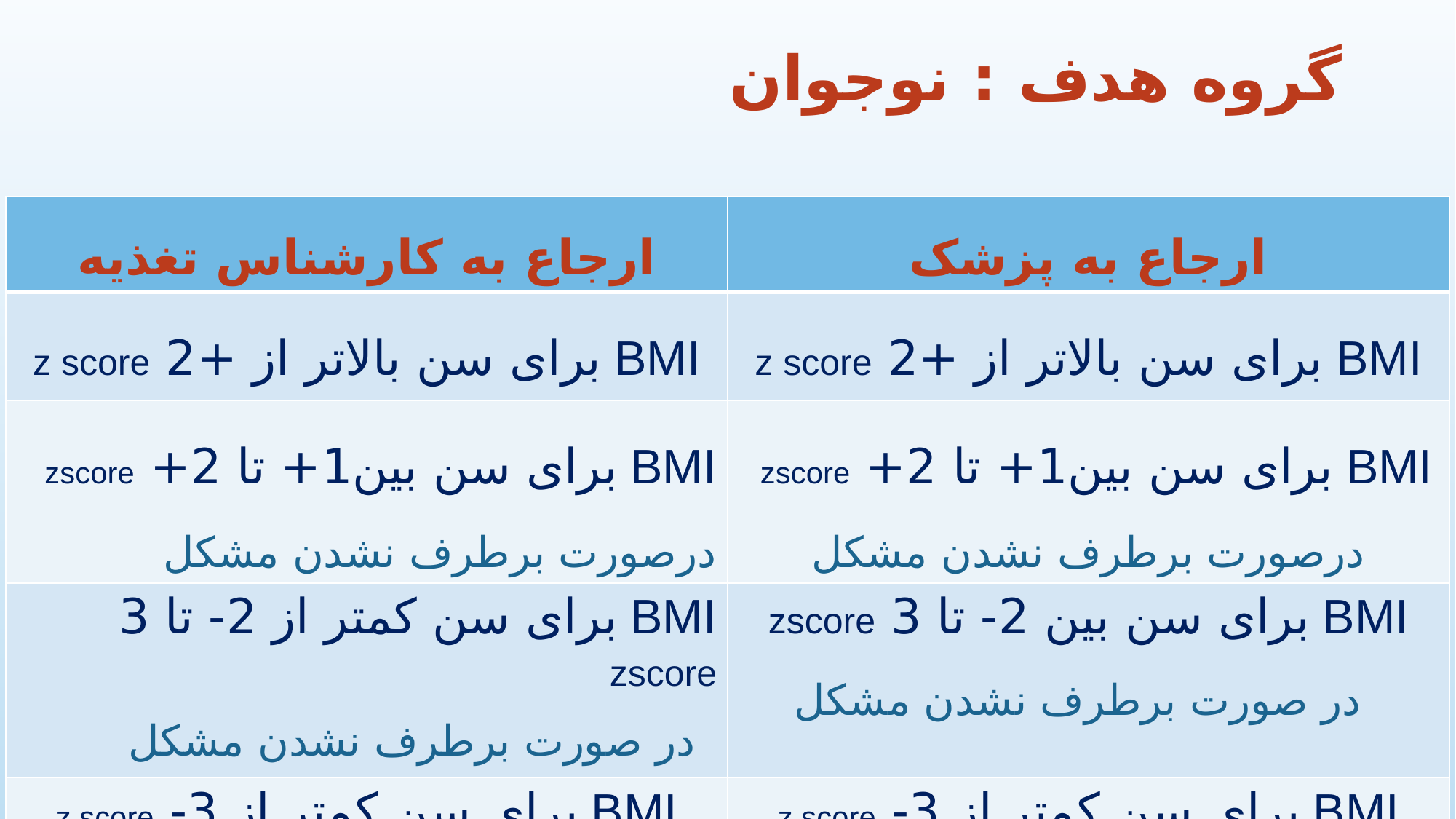

# گروه هدف : نوجوان
| ارجاع به کارشناس تغذيه | ارجاع به پزشک |
| --- | --- |
| BMI برای سن بالاتر از +2 z score | BMI برای سن بالاتر از +2 z score |
| BMI برای سن بین1+ تا 2+ zscore درصورت برطرف نشدن مشکل | BMI برای سن بین1+ تا 2+ zscore درصورت برطرف نشدن مشکل |
| BMI برای سن کمتر از 2- تا 3 zscore در صورت برطرف نشدن مشکل | BMI برای سن بین 2- تا 3 zscore در صورت برطرف نشدن مشکل |
| BMI برای سن کمتر از 3- z score | BMI برای سن کمتر از 3- z score (ارجاع فوری) |